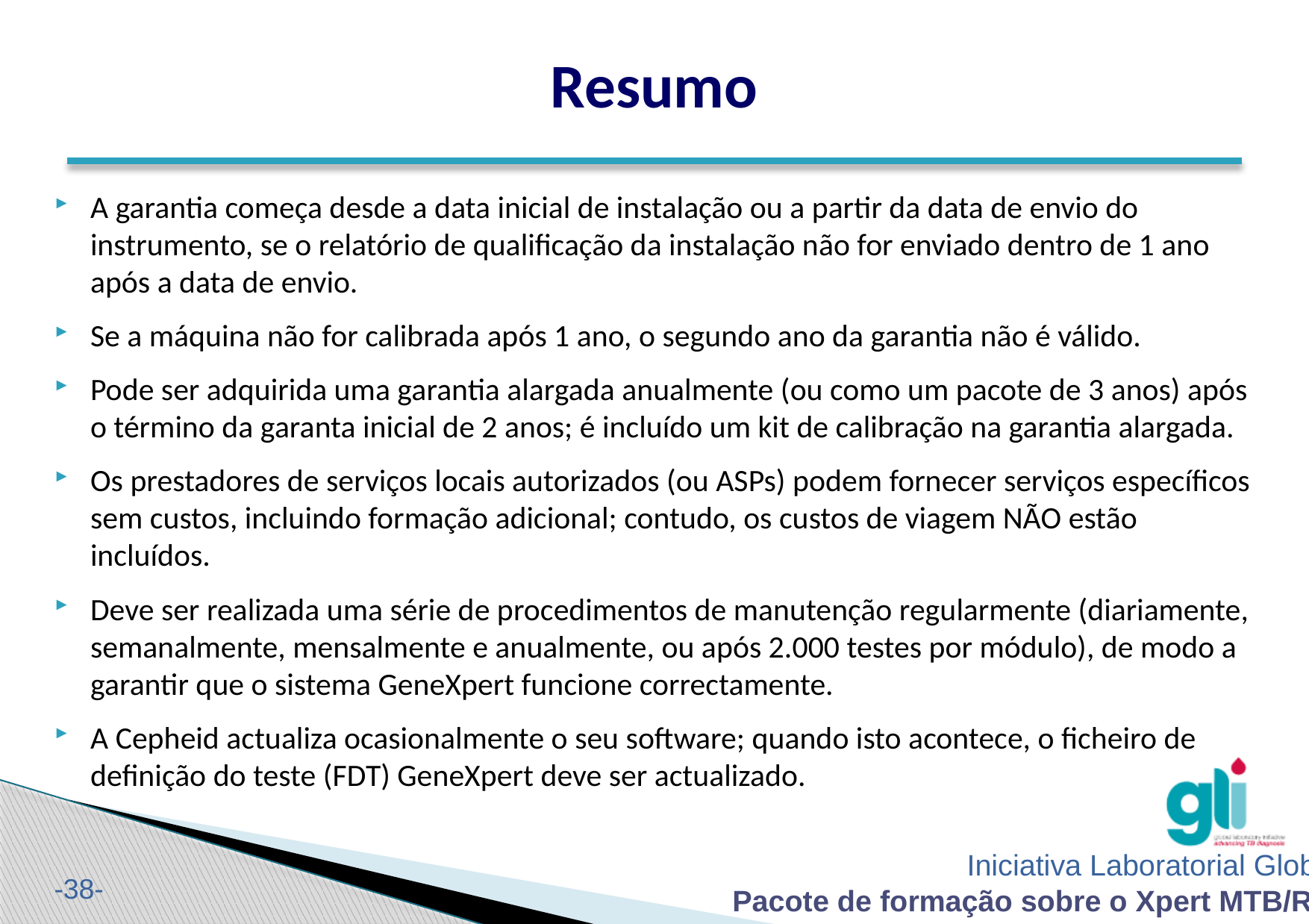

Resumo
A garantia começa desde a data inicial de instalação ou a partir da data de envio do instrumento, se o relatório de qualificação da instalação não for enviado dentro de 1 ano após a data de envio.
Se a máquina não for calibrada após 1 ano, o segundo ano da garantia não é válido.
Pode ser adquirida uma garantia alargada anualmente (ou como um pacote de 3 anos) após o término da garanta inicial de 2 anos; é incluído um kit de calibração na garantia alargada.
Os prestadores de serviços locais autorizados (ou ASPs) podem fornecer serviços específicos sem custos, incluindo formação adicional; contudo, os custos de viagem NÃO estão incluídos.
Deve ser realizada uma série de procedimentos de manutenção regularmente (diariamente, semanalmente, mensalmente e anualmente, ou após 2.000 testes por módulo), de modo a garantir que o sistema GeneXpert funcione correctamente.
A Cepheid actualiza ocasionalmente o seu software; quando isto acontece, o ficheiro de definição do teste (FDT) GeneXpert deve ser actualizado.